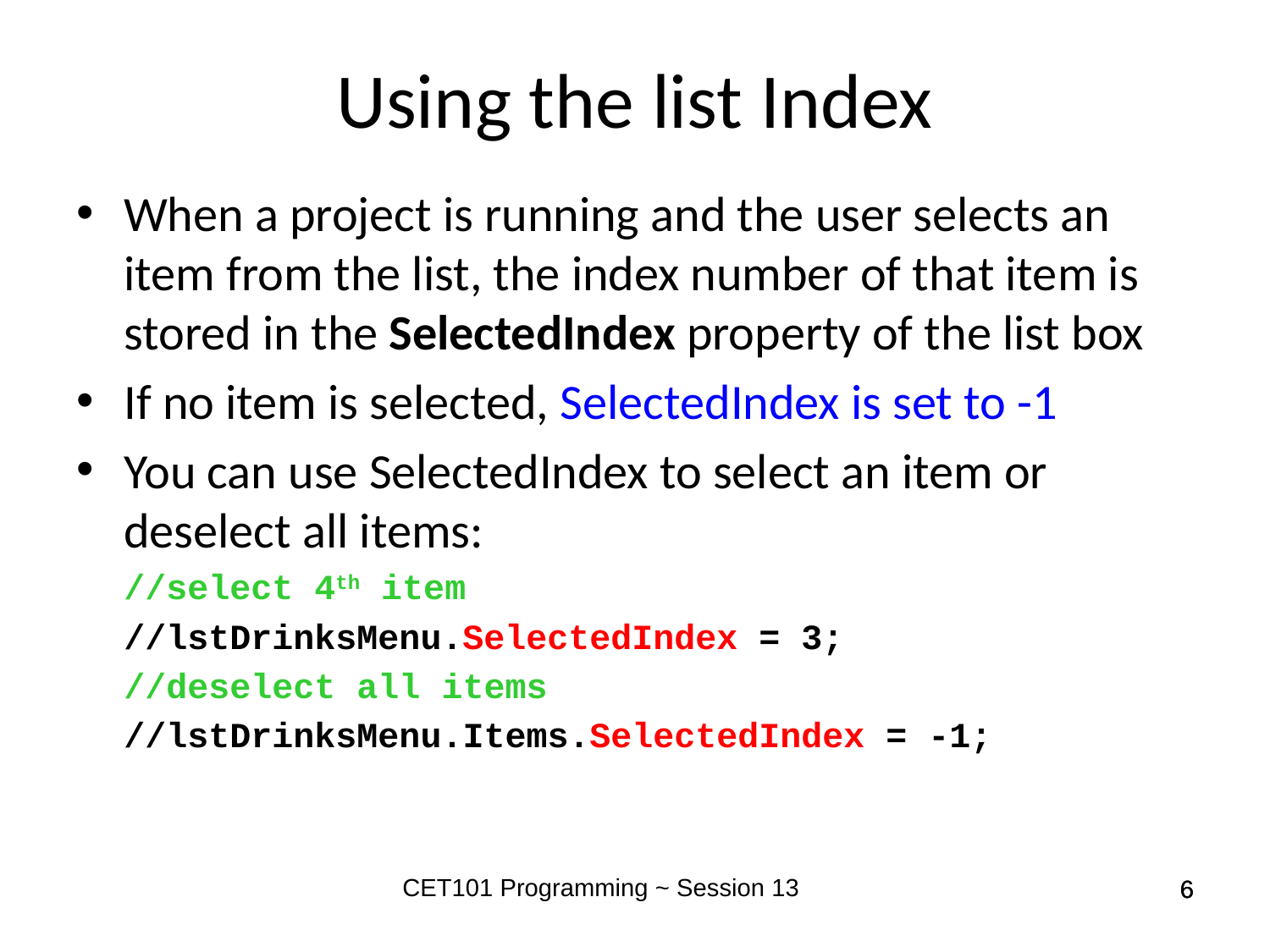

Using the list Index
When a project is running and the user selects an item from the list, the index number of that item is stored in the SelectedIndex property of the list box
If no item is selected, SelectedIndex is set to -1
You can use SelectedIndex to select an item or deselect all items:
	//select 4th item
	//lstDrinksMenu.SelectedIndex = 3;
	//deselect all items
	//lstDrinksMenu.Items.SelectedIndex = -1;
CET101 Programming ~ Session 13

6
6
6